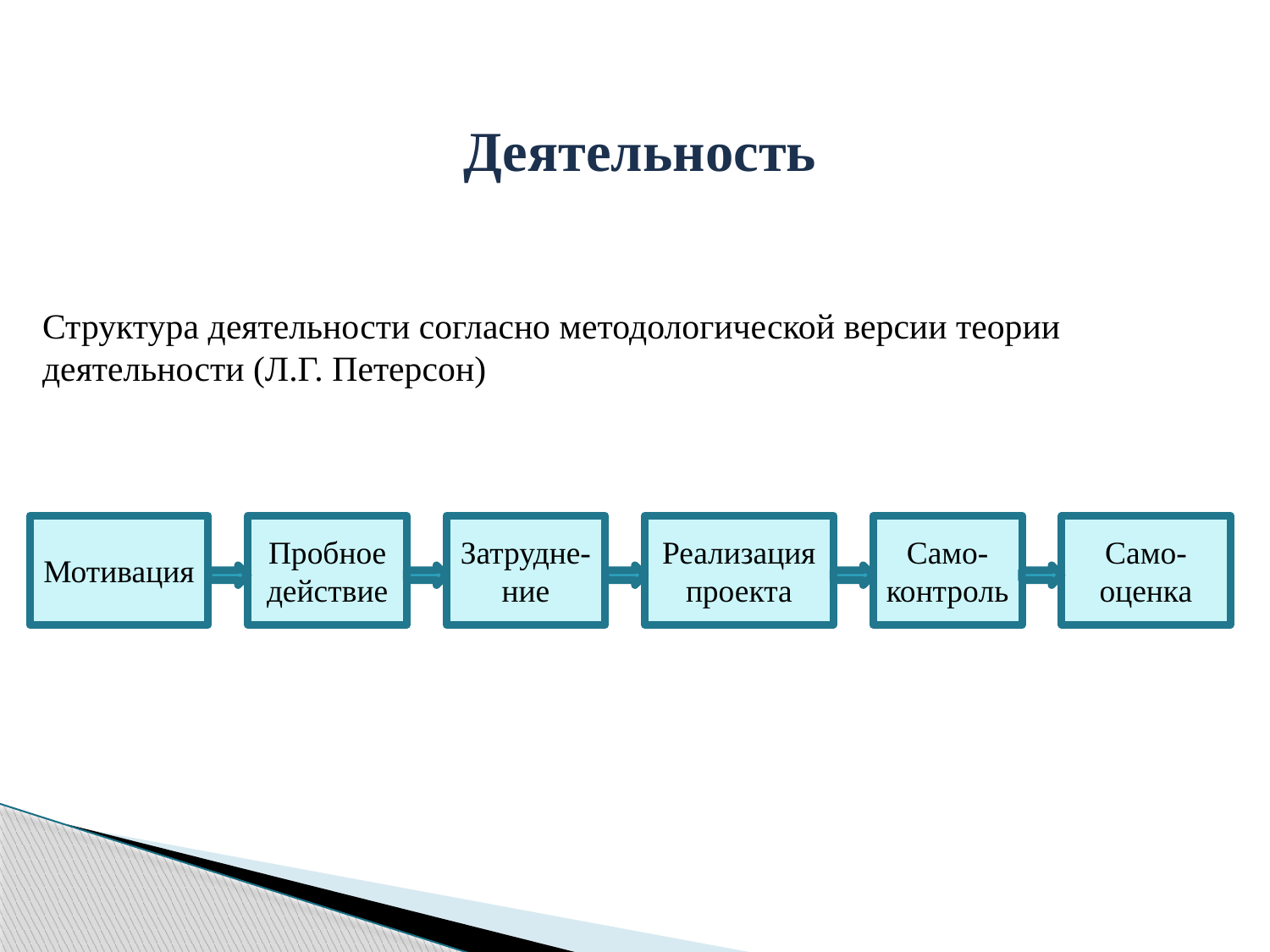

Деятельность
Структура деятельности согласно методологической версии теории деятельности (Л.Г. Петерсон)
Мотивация
Пробное действие
Затрудне-
ние
Реализация проекта
Само-контроль
Само-оценка